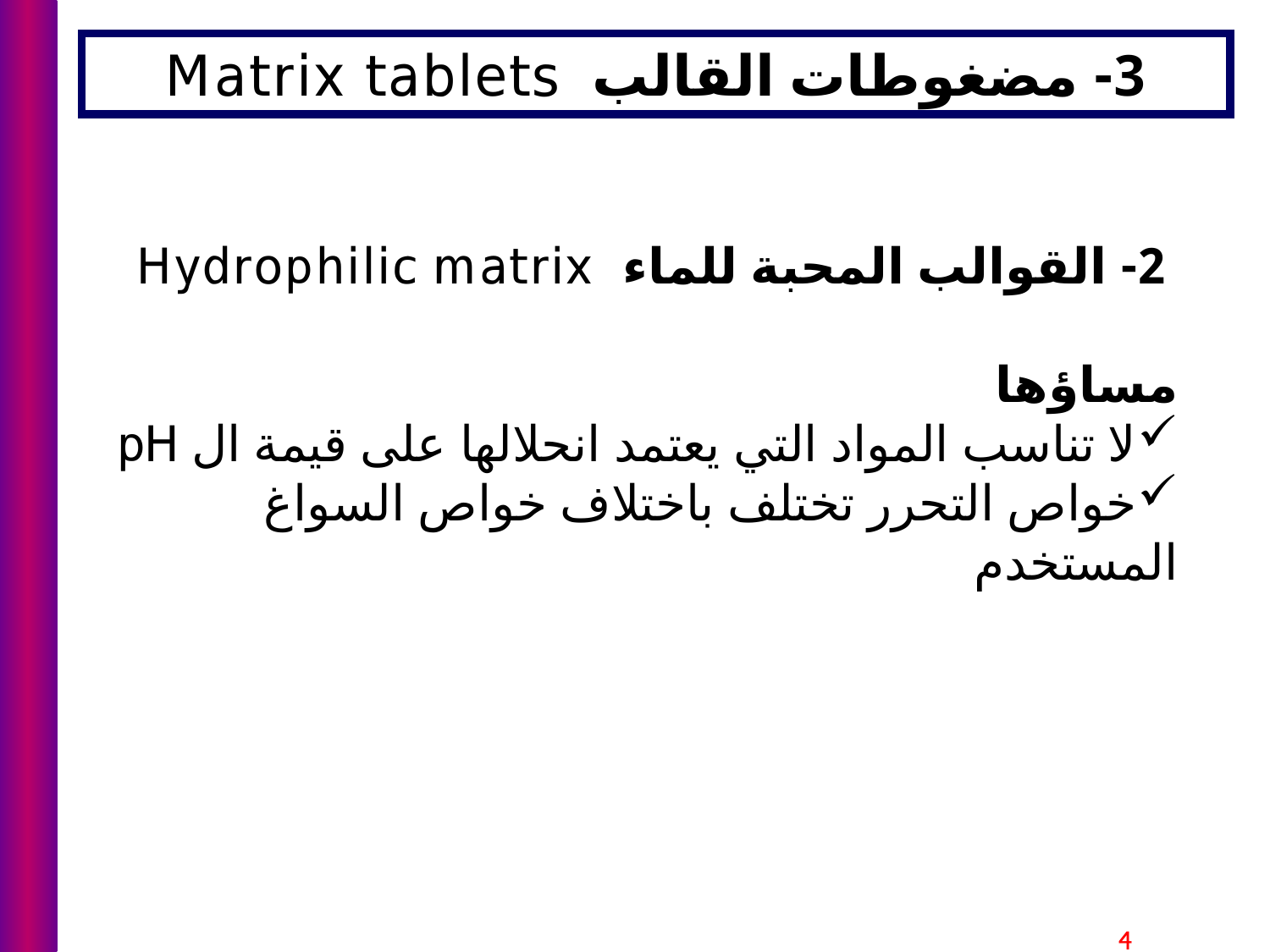

# 3- مضغوطات القالب  Matrix tablets
2- القوالب المحبة للماء  Hydrophilic matrix

مساؤها
لا تناسب المواد التي يعتمد انحلالها على قيمة ال pH
خواص التحرر تختلف باختلاف خواص السواغ المستخدم